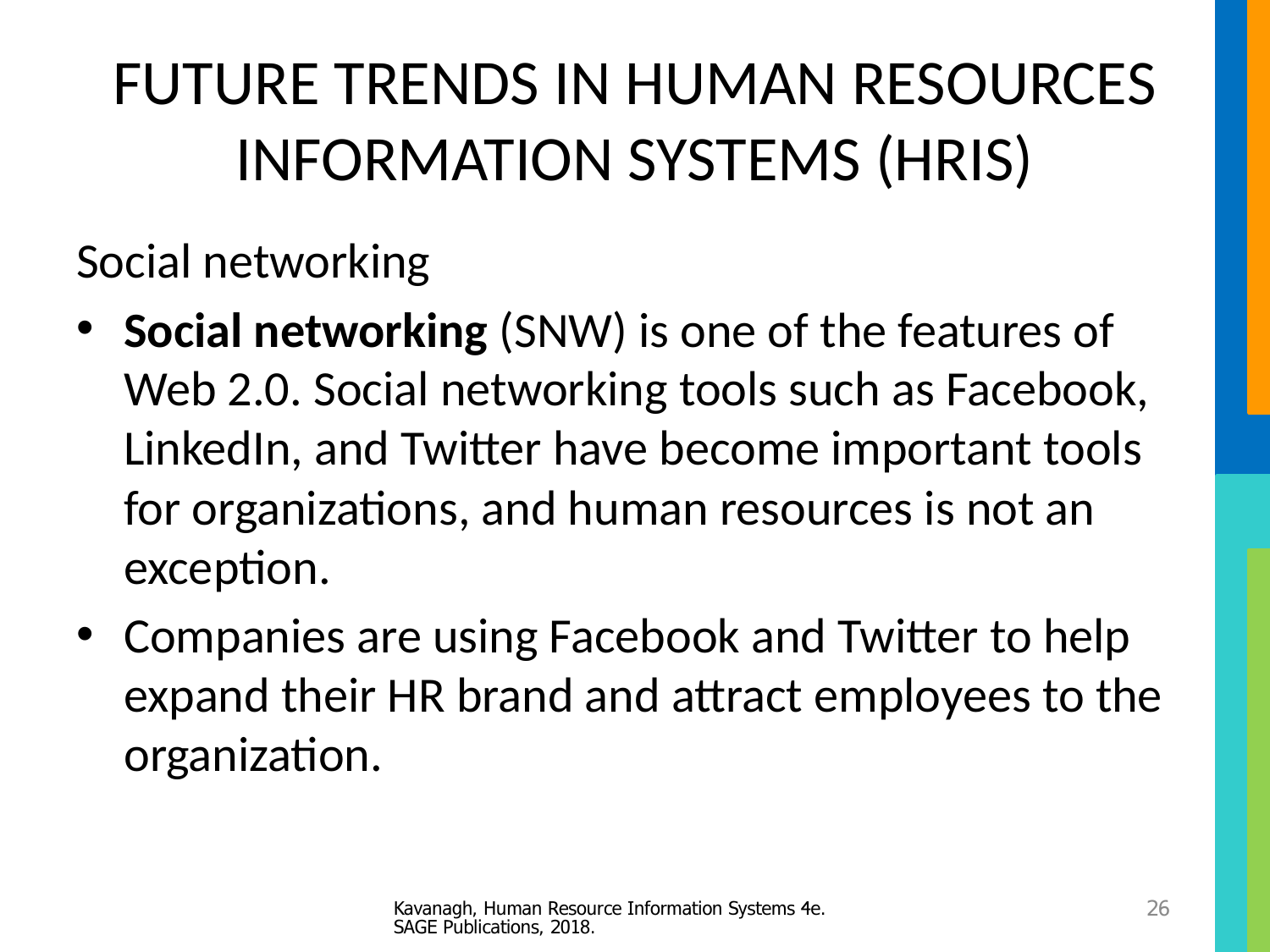

# FUTURE TRENDS IN HUMAN RESOURCES INFORMATION SYSTEMS (HRIS)
Social networking
Social networking (SNW) is one of the features of Web 2.0. Social networking tools such as Facebook, LinkedIn, and Twitter have become important tools for organizations, and human resources is not an exception.
Companies are using Facebook and Twitter to help expand their HR brand and attract employees to the organization.
Kavanagh, Human Resource Information Systems 4e. SAGE Publications, 2018.
26